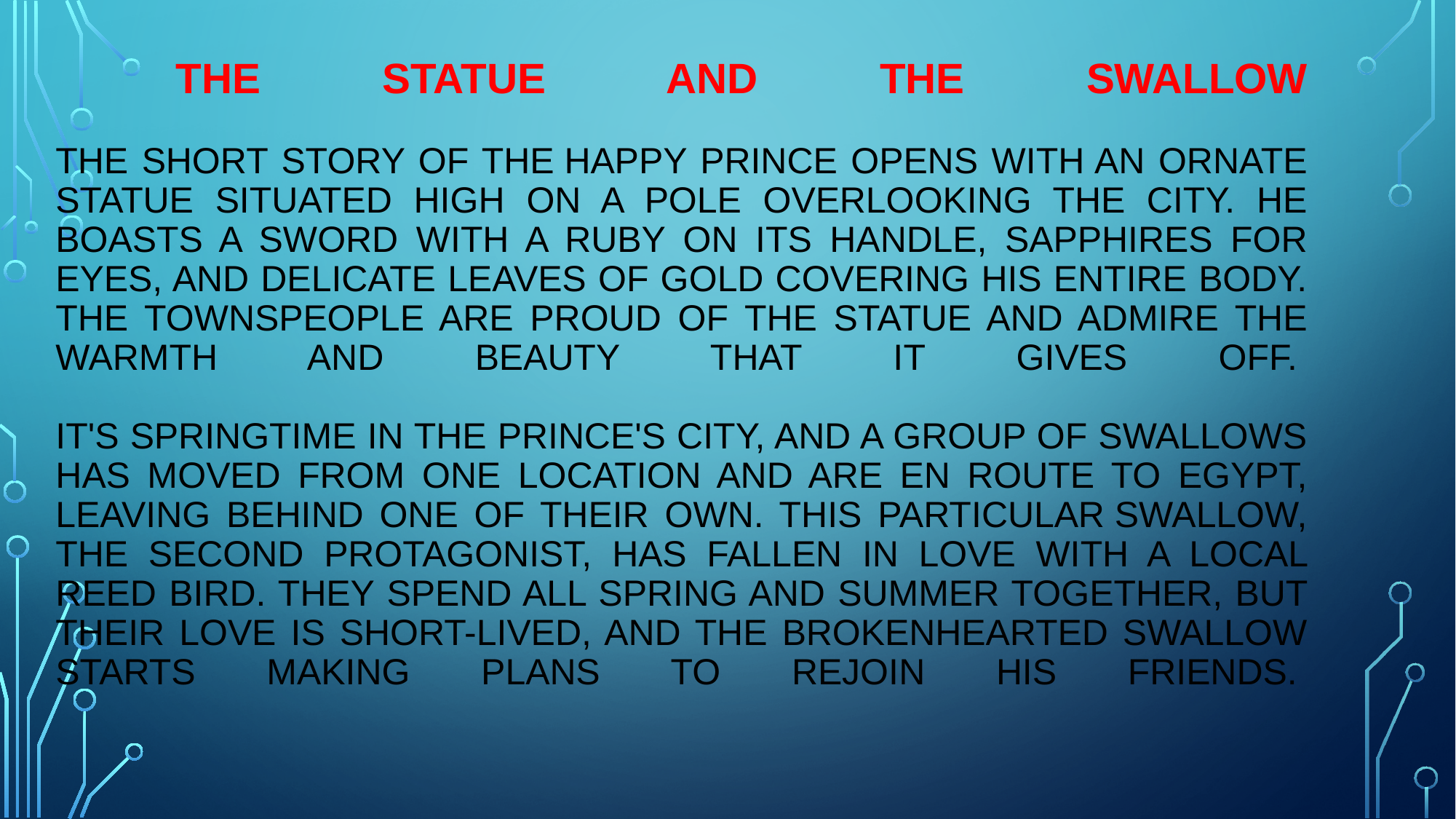

# The Statue and the Swallow The short story of The Happy Prince opens with an ornate statue situated high on a pole overlooking the city. He boasts a sword with a ruby on its handle, sapphires for eyes, and delicate leaves of gold covering his entire body. The townspeople are proud of the statue and admire the warmth and beauty that it gives off.  It's springtime in the prince's city, and a group of swallows has moved from one location and are en route to Egypt, leaving behind one of their own. This particular swallow, the second protagonist, has fallen in love with a local Reed bird. They spend all spring and summer together, but their love is short-lived, and the brokenhearted swallow starts making plans to rejoin his friends.